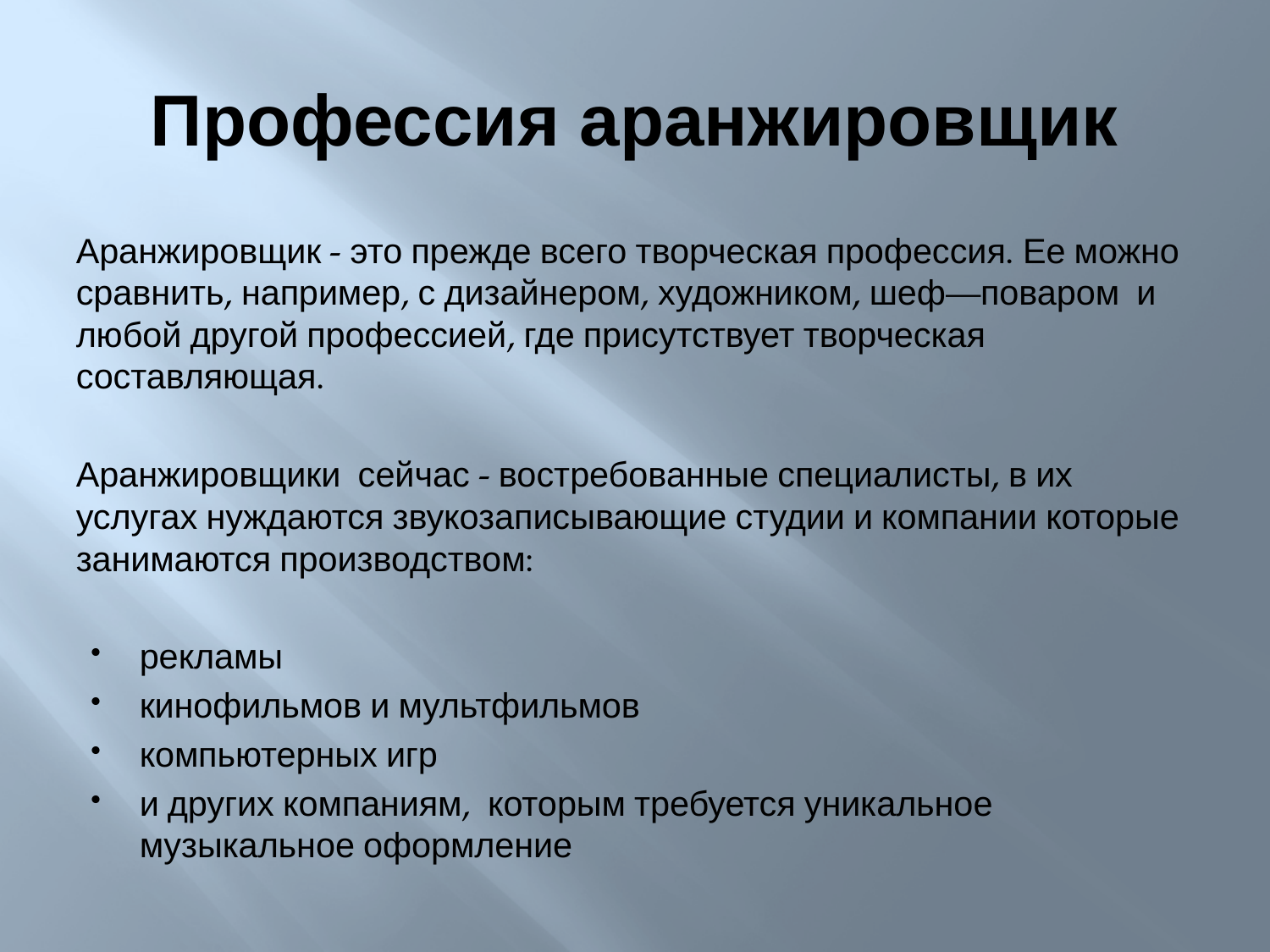

# Профессия аранжировщик
Аранжировщик - это прежде всего творческая профессия. Ее можно сравнить, например, с дизайнером, художником, шеф—поваром  и любой другой профессией, где присутствует творческая составляющая.

Аранжировщики  сейчас - востребованные специалисты, в их услугах нуждаются звукозаписывающие студии и компании которые занимаются производством:

рекламы
кинофильмов и мультфильмов
компьютерных игр
и других компаниям,  которым требуется уникальное музыкальное оформление